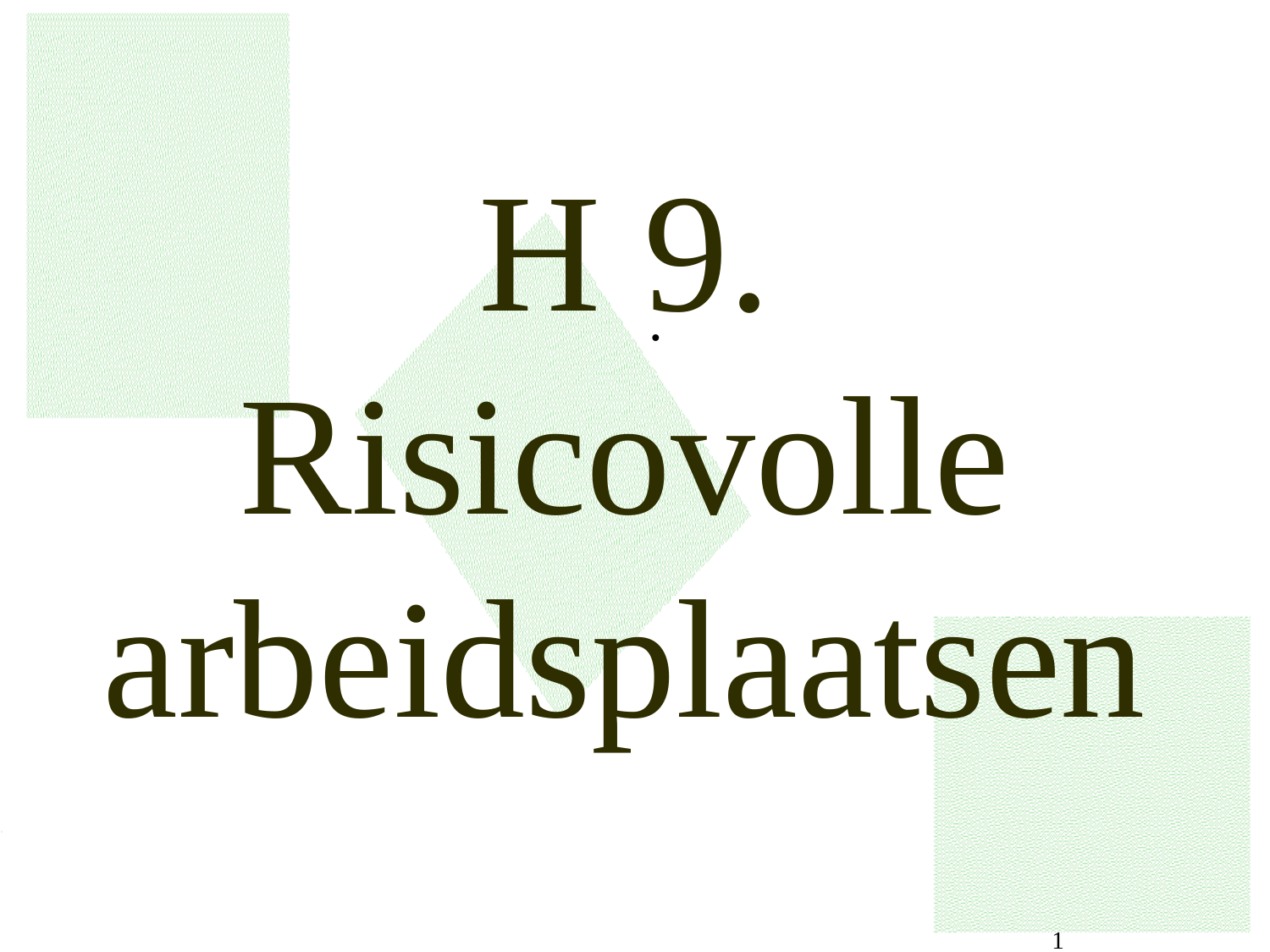

# H 9. Risicovolle arbeidsplaatsen
.

                     1